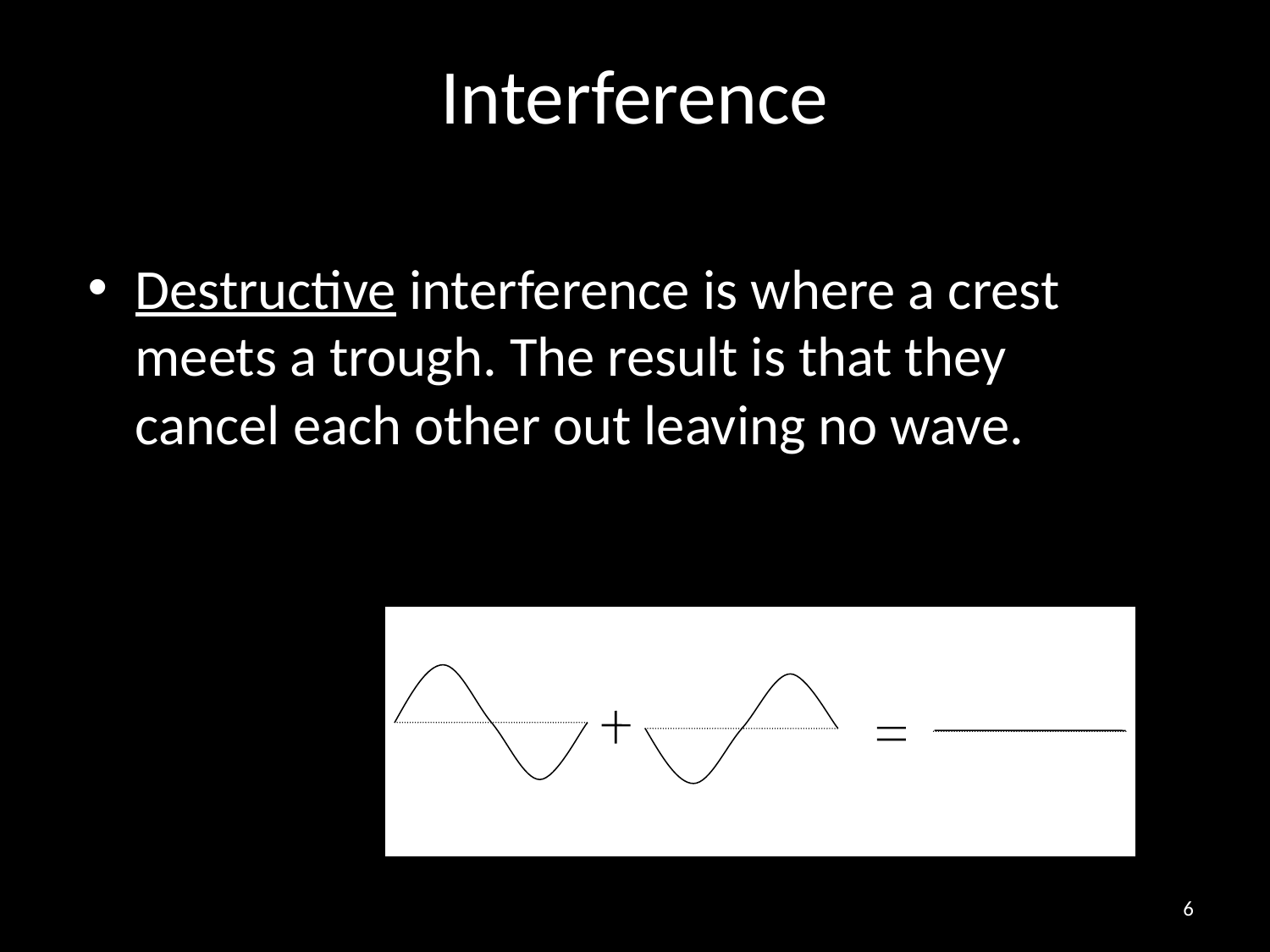

# Interference
Destructive interference is where a crest meets a trough. The result is that they cancel each other out leaving no wave.

6